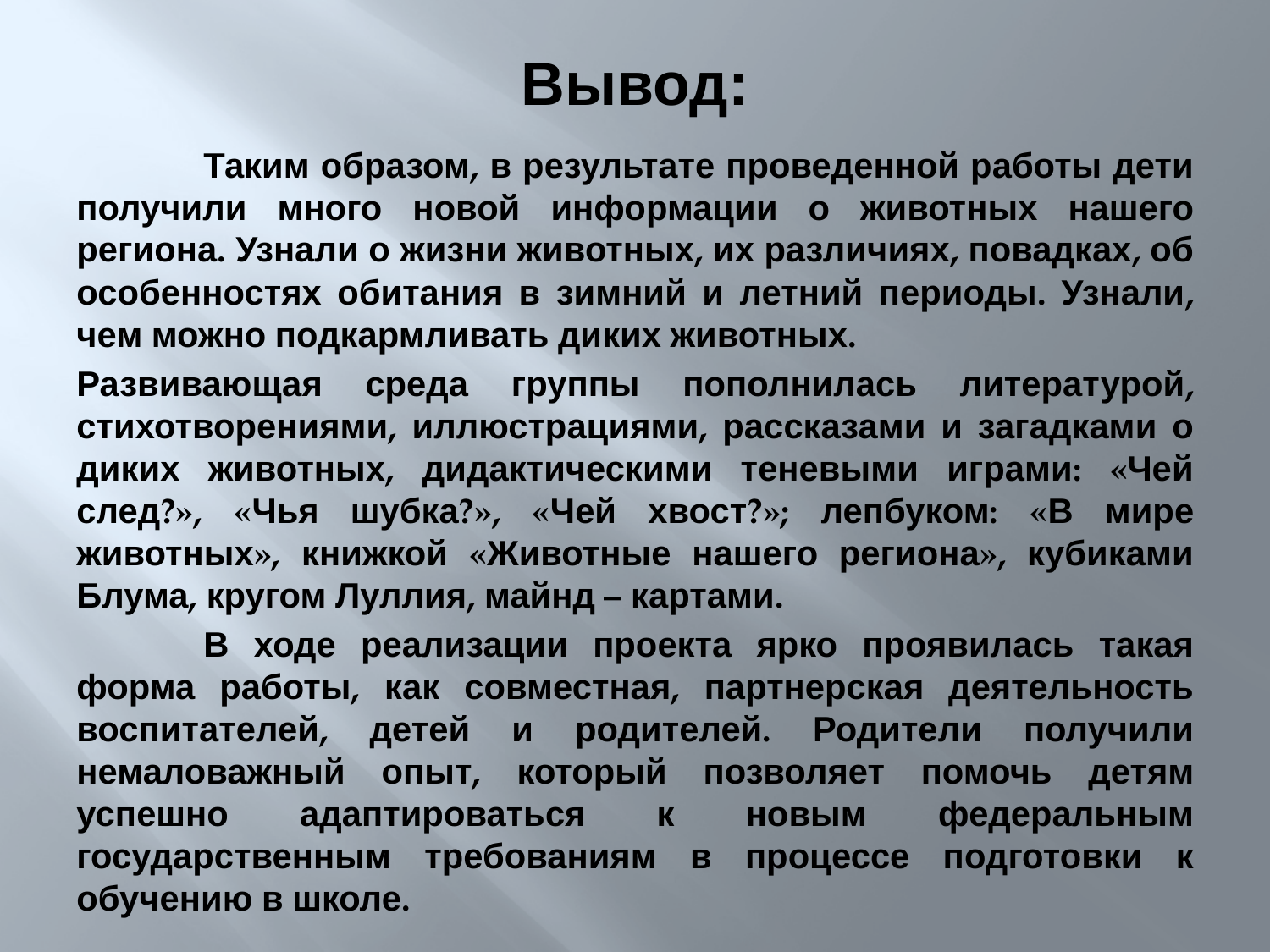

# Вывод:
	Таким образом, в результате проведенной работы дети получили много новой информации о животных нашего региона. Узнали о жизни животных, их различиях, повадках, об особенностях обитания в зимний и летний периоды. Узнали, чем можно подкармливать диких животных.
Развивающая среда группы пополнилась литературой, стихотворениями, иллюстрациями, рассказами и загадками о диких животных, дидактическими теневыми играми: «Чей след?», «Чья шубка?», «Чей хвост?»; лепбуком: «В мире животных», книжкой «Животные нашего региона», кубиками Блума, кругом Луллия, майнд – картами.
	В ходе реализации проекта ярко проявилась такая форма работы, как совместная, партнерская деятельность воспитателей, детей и родителей. Родители получили немаловажный опыт, который позволяет помочь детям успешно адаптироваться к новым федеральным государственным требованиям в процессе подготовки к обучению в школе.